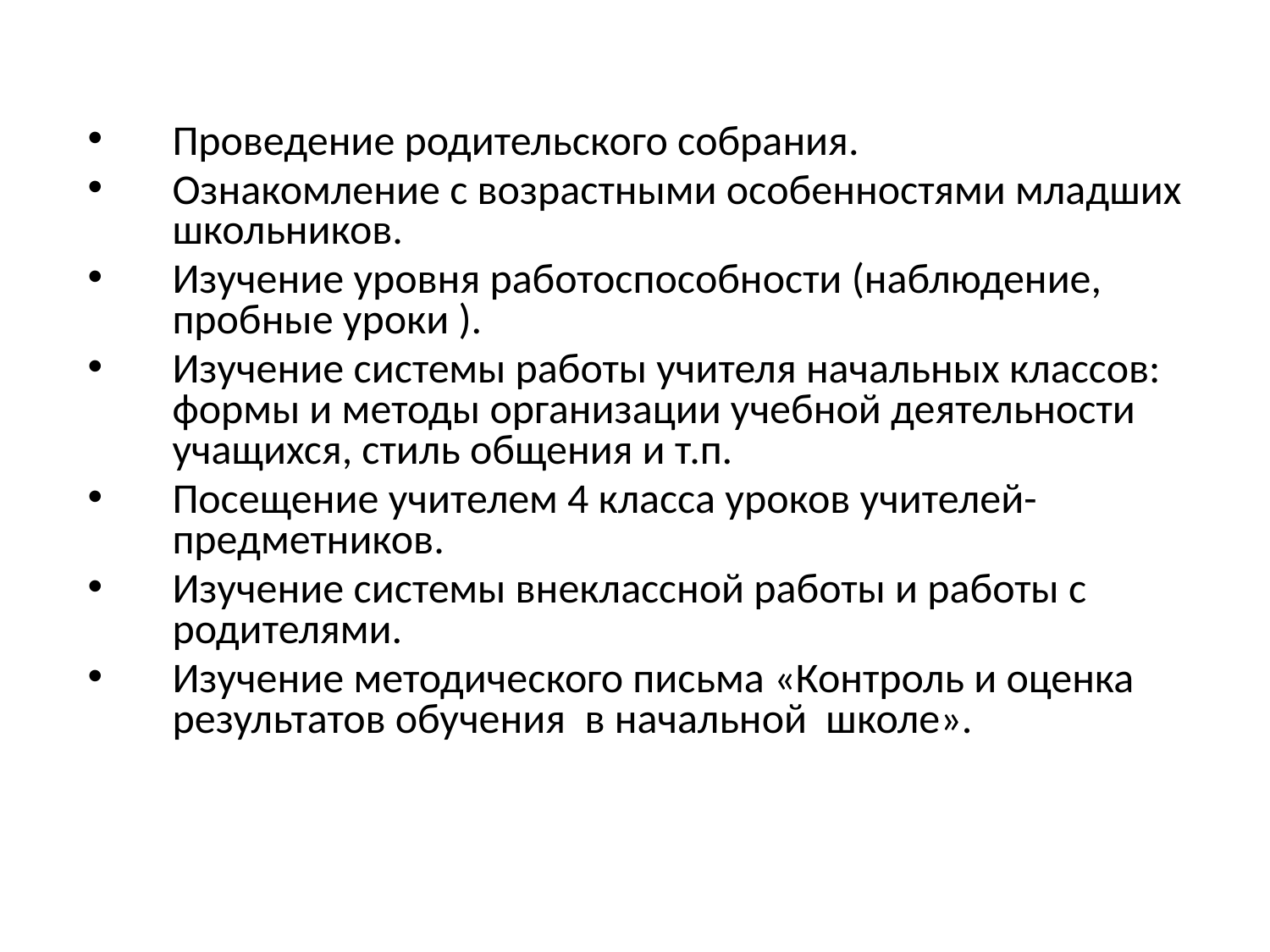

Проведение родительского собрания.
Ознакомление с возрастными особенностями младших школьников.
Изучение уровня работоспособности (наблюдение, пробные уроки ).
Изучение системы работы учителя начальных классов: формы и методы организации учебной деятельности учащихся, стиль общения и т.п.
Посещение учителем 4 класса уроков учителей-предметников.
Изучение системы внеклассной работы и работы с родителями.
Изучение методического письма «Контроль и оценка результатов обучения  в начальной  школе».